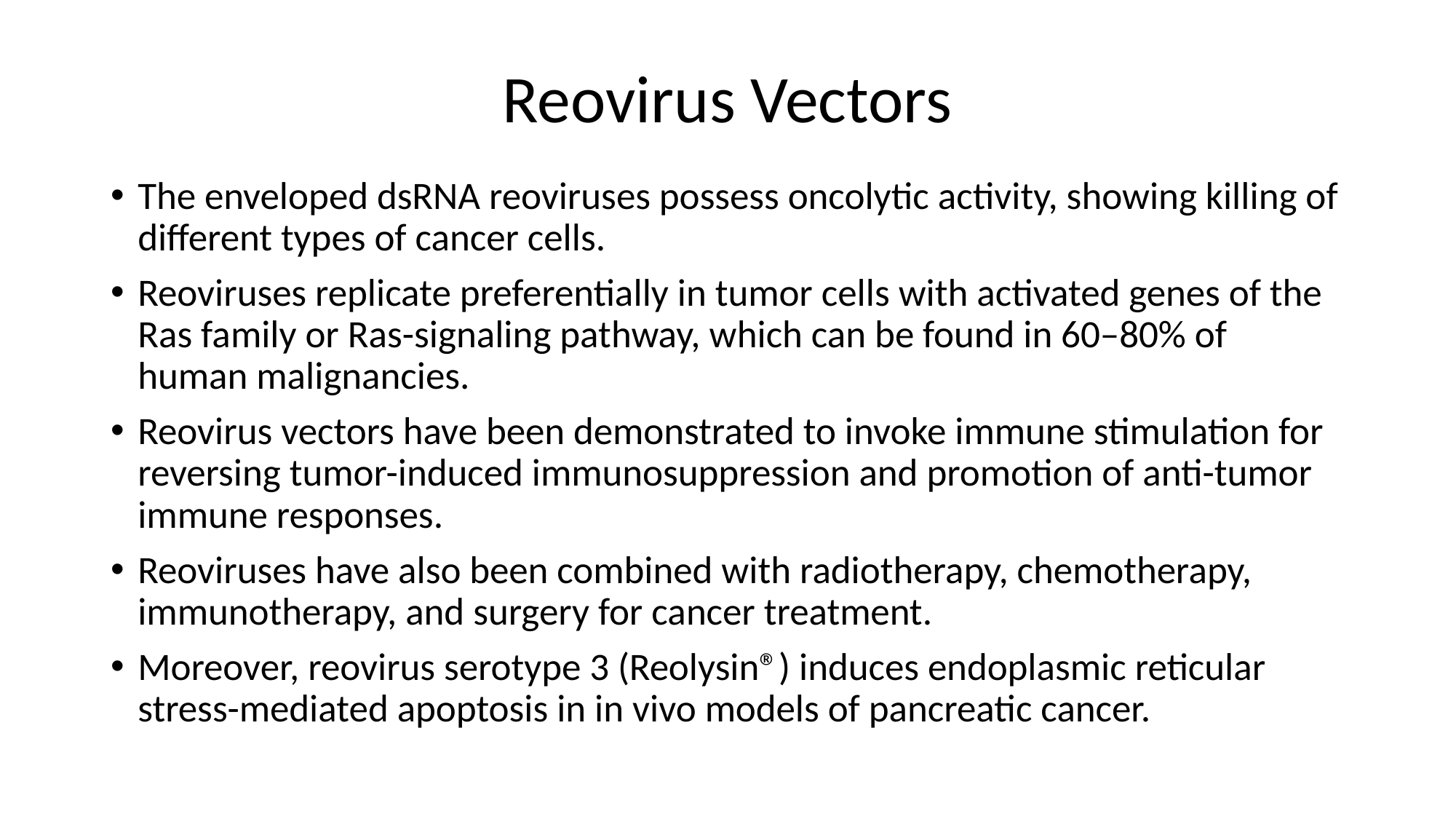

# Reovirus Vectors
The enveloped dsRNA reoviruses possess oncolytic activity, showing killing of different types of cancer cells.
Reoviruses replicate preferentially in tumor cells with activated genes of the Ras family or Ras-signaling pathway, which can be found in 60–80% of human malignancies.
Reovirus vectors have been demonstrated to invoke immune stimulation for reversing tumor-induced immunosuppression and promotion of anti-tumor immune responses.
Reoviruses have also been combined with radiotherapy, chemotherapy, immunotherapy, and surgery for cancer treatment.
Moreover, reovirus serotype 3 (Reolysin®) induces endoplasmic reticular stress-mediated apoptosis in in vivo models of pancreatic cancer.